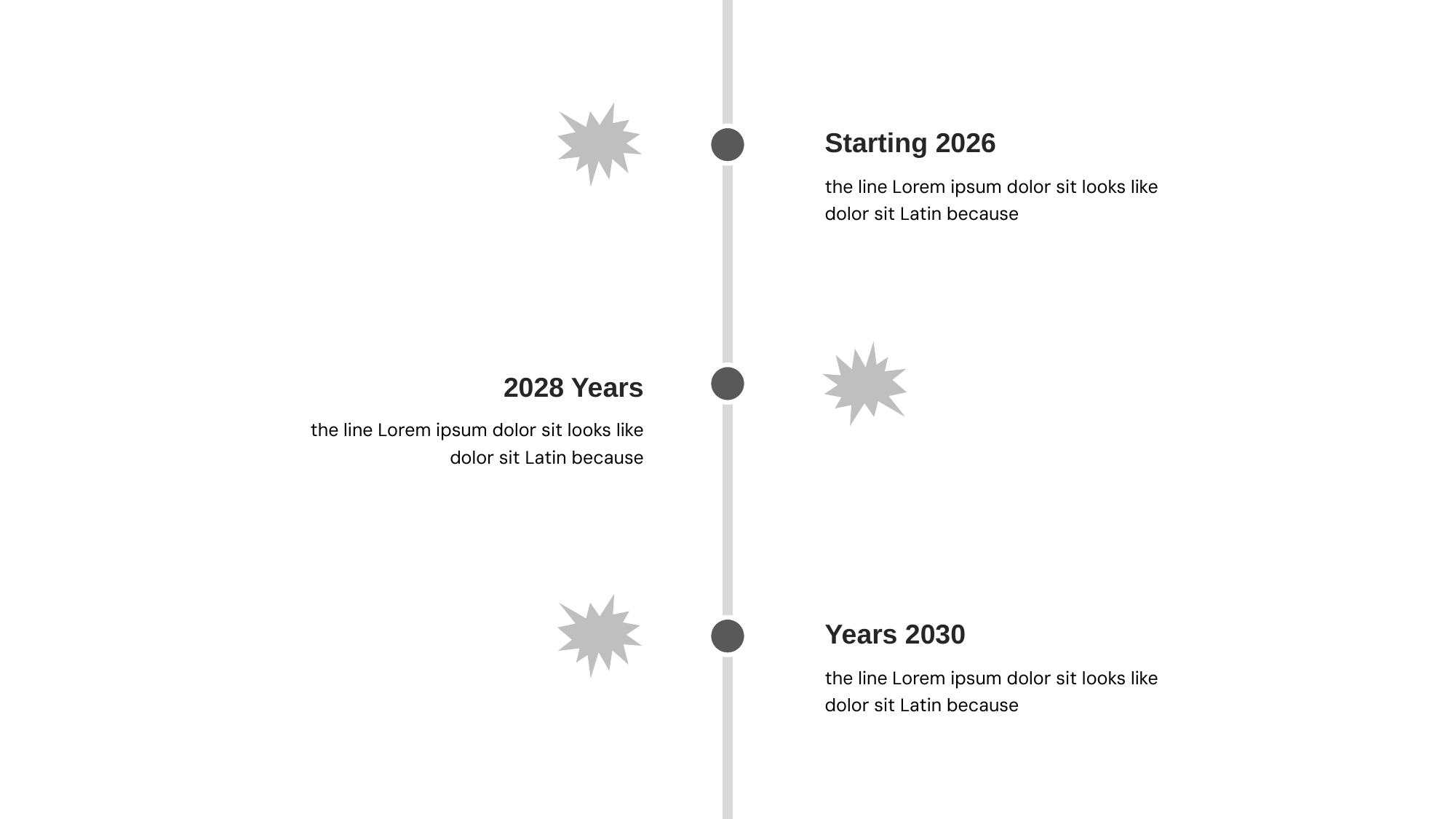

Starting 2026

the line Lorem ipsum dolor sit looks like dolor sit Latin because

2028 Years

the line Lorem ipsum dolor sit looks like dolor sit Latin because

Years 2030

the line Lorem ipsum dolor sit looks like dolor sit Latin because